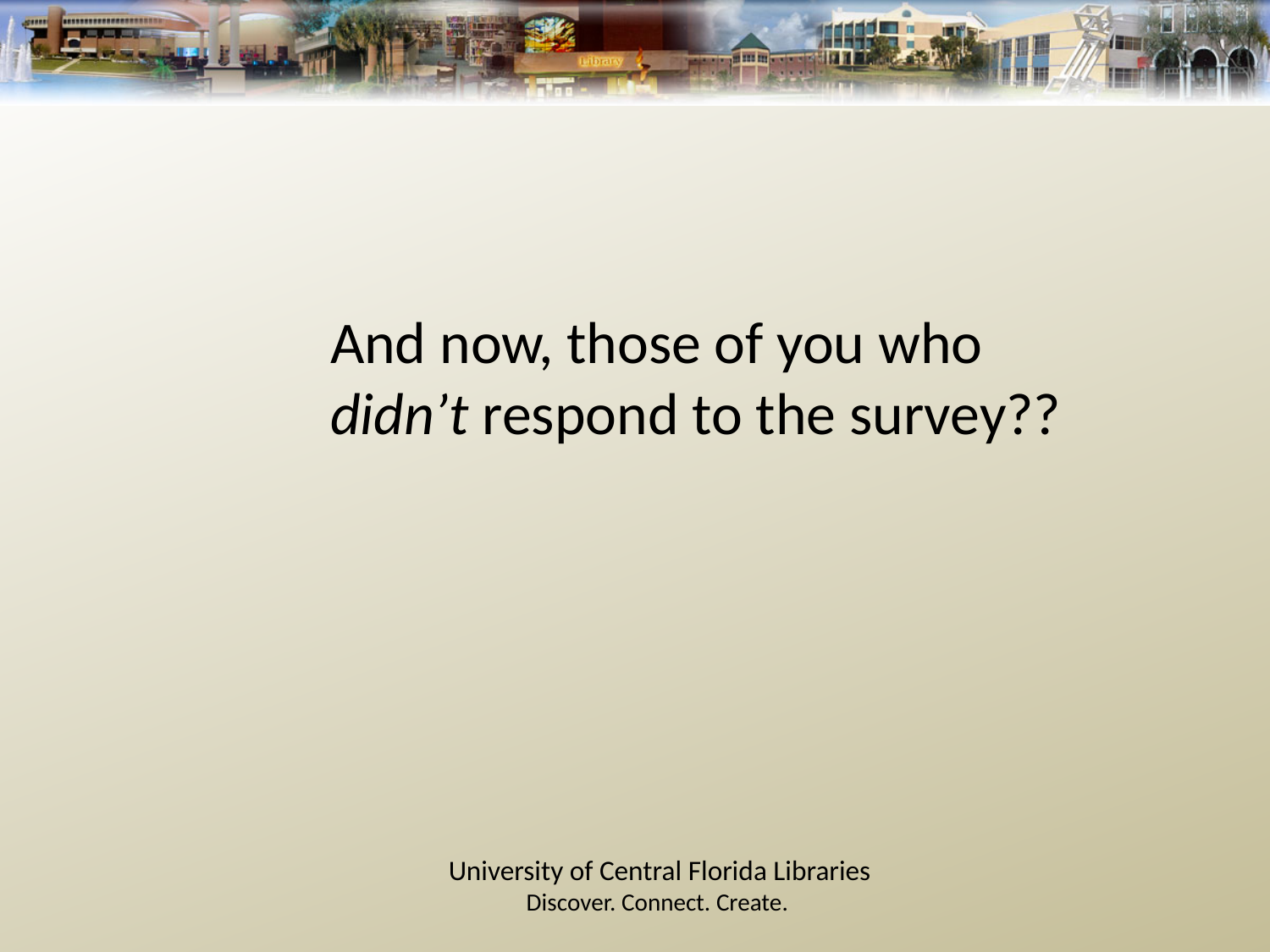

# And now, those of you who didn’t respond to the survey??
University of Central Florida Libraries
Discover. Connect. Create.